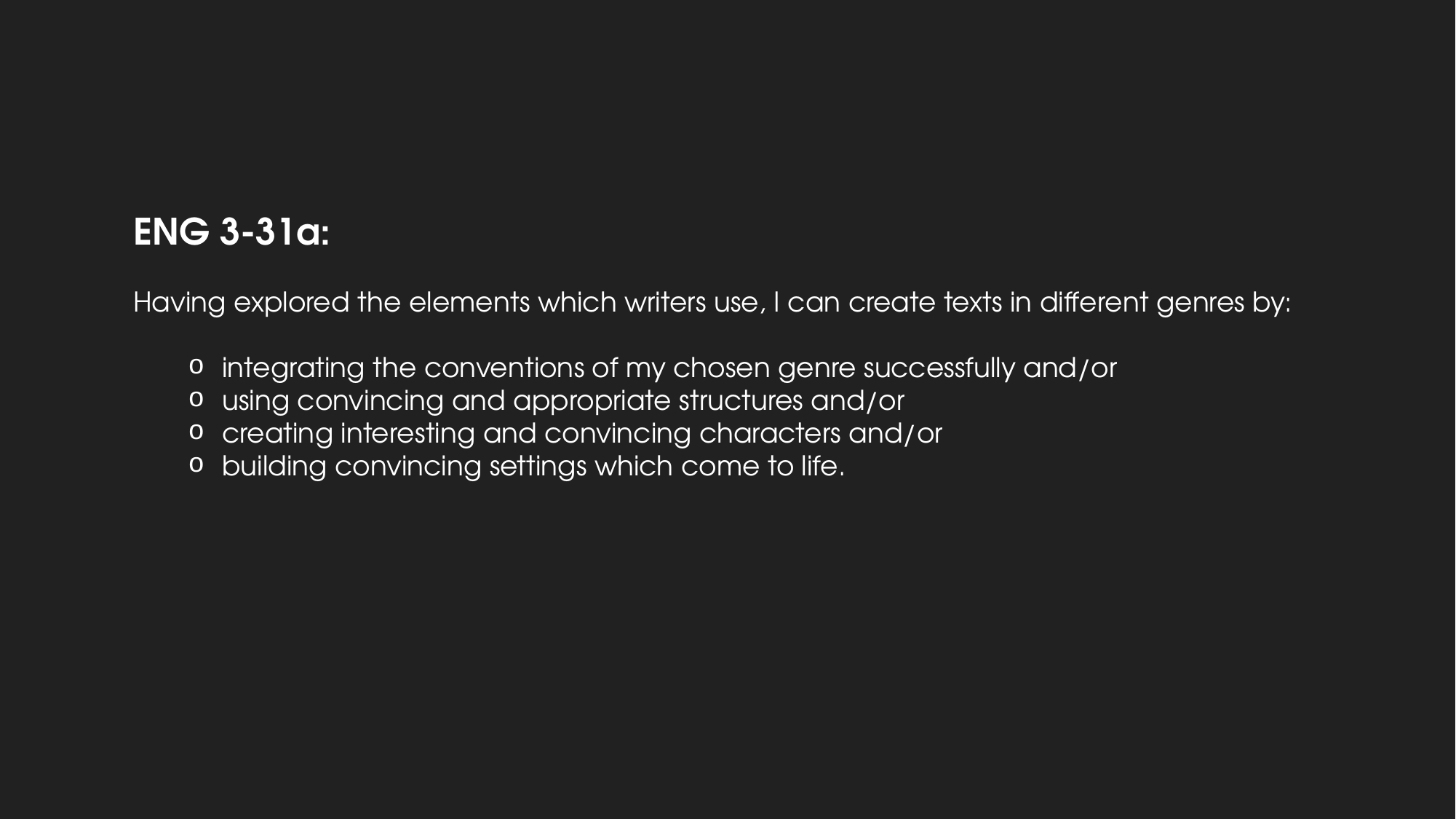

ENG 3-31a:

Having explored the elements which writers use, I can create texts in different genres by:

integrating the conventions of my chosen genre successfully and/or
using convincing and appropriate structures and/or
creating interesting and convincing characters and/or
building convincing settings which come to life.